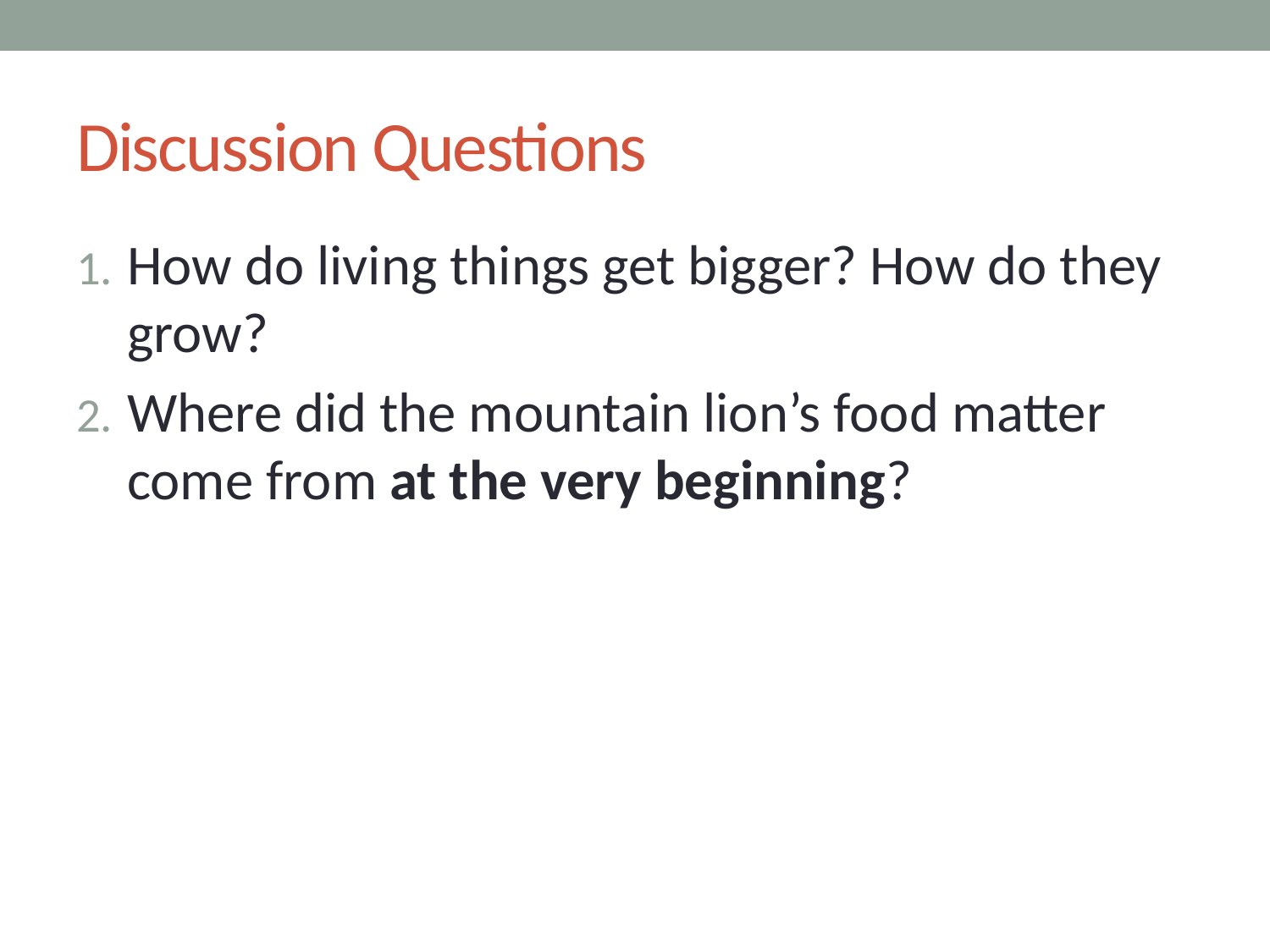

# Discussion Questions
How do living things get bigger? How do they grow?
Where did the mountain lion’s food matter come from at the very beginning?